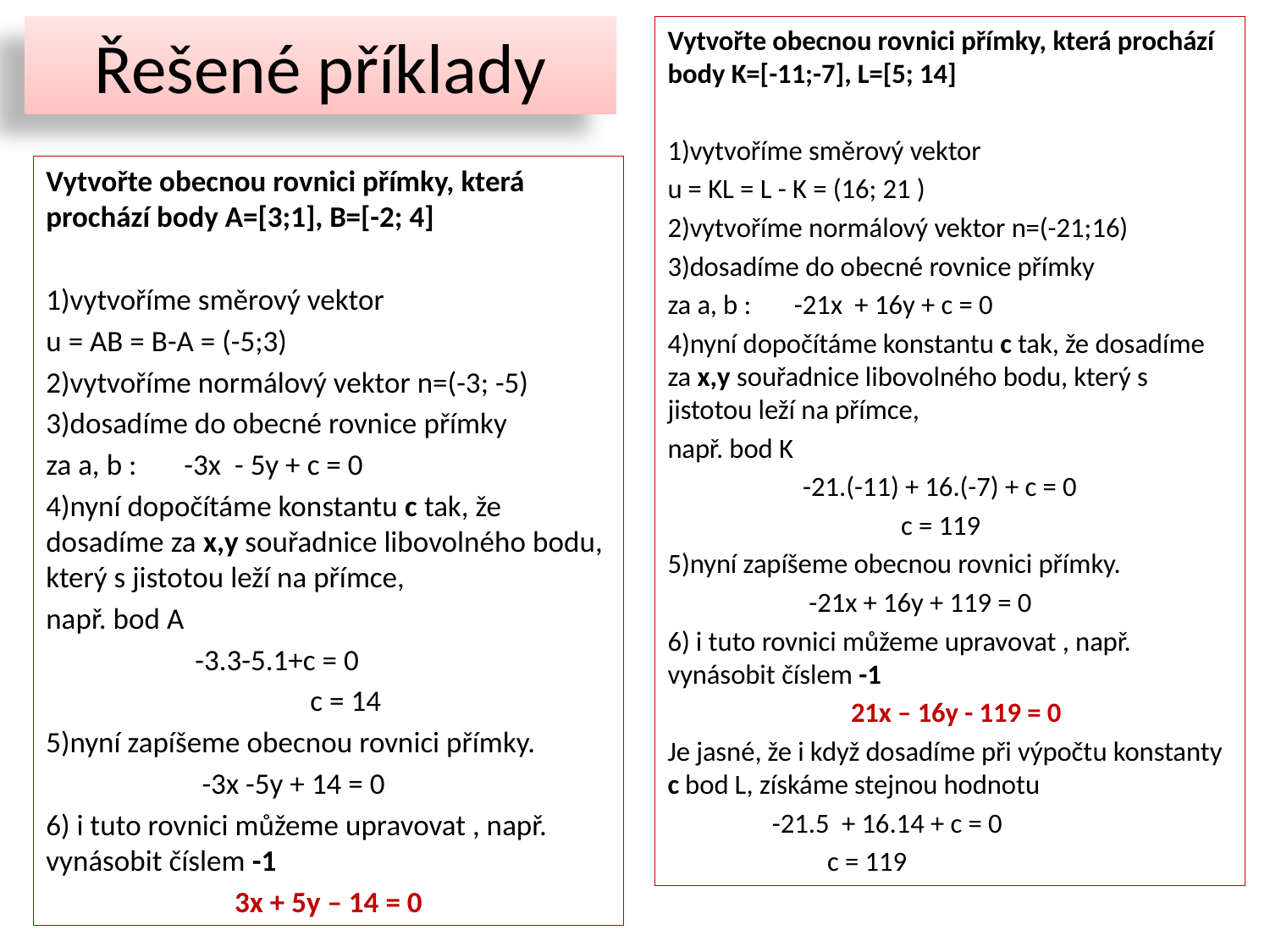

# Řešené příklady
Vytvořte obecnou rovnici přímky, která prochází body K=[-11;-7], L=[5; 14]

1)vytvoříme směrový vektor
u = KL = L - K = (16; 21 )
2)vytvoříme normálový vektor n=(-21;16)
3)dosadíme do obecné rovnice přímky
za a, b :       -21x  + 16y + c = 0
4)nyní dopočítáme konstantu c tak, že dosadíme za x,y souřadnice libovolného bodu, který s jistotou leží na přímce,
např. bod K
                      -21.(-11) + 16.(-7) + c = 0
                                      c = 119
5)nyní zapíšeme obecnou rovnici přímky.
                       -21x + 16y + 119 = 0
6) i tuto rovnici můžeme upravovat , např. vynásobit číslem -1
  21x – 16y - 119 = 0
Je jasné, že i když dosadíme při výpočtu konstanty c bod L, získáme stejnou hodnotu
                 -21.5  + 16.14 + c = 0
                          c = 119
Vytvořte obecnou rovnici přímky, která prochází body A=[3;1], B=[-2; 4]

1)vytvoříme směrový vektor
u = AB = B-A = (-5;3)
2)vytvoříme normálový vektor n=(-3; -5)
3)dosadíme do obecné rovnice přímky
za a, b :       -3x  - 5y + c = 0
4)nyní dopočítáme konstantu c tak, že dosadíme za x,y souřadnice libovolného bodu, který s jistotou leží na přímce,
např. bod A
                      -3.3-5.1+c = 0
                                       c = 14
5)nyní zapíšeme obecnou rovnici přímky.
                       -3x -5y + 14 = 0
6) i tuto rovnici můžeme upravovat , např. vynásobit číslem -1
3x + 5y – 14 = 0